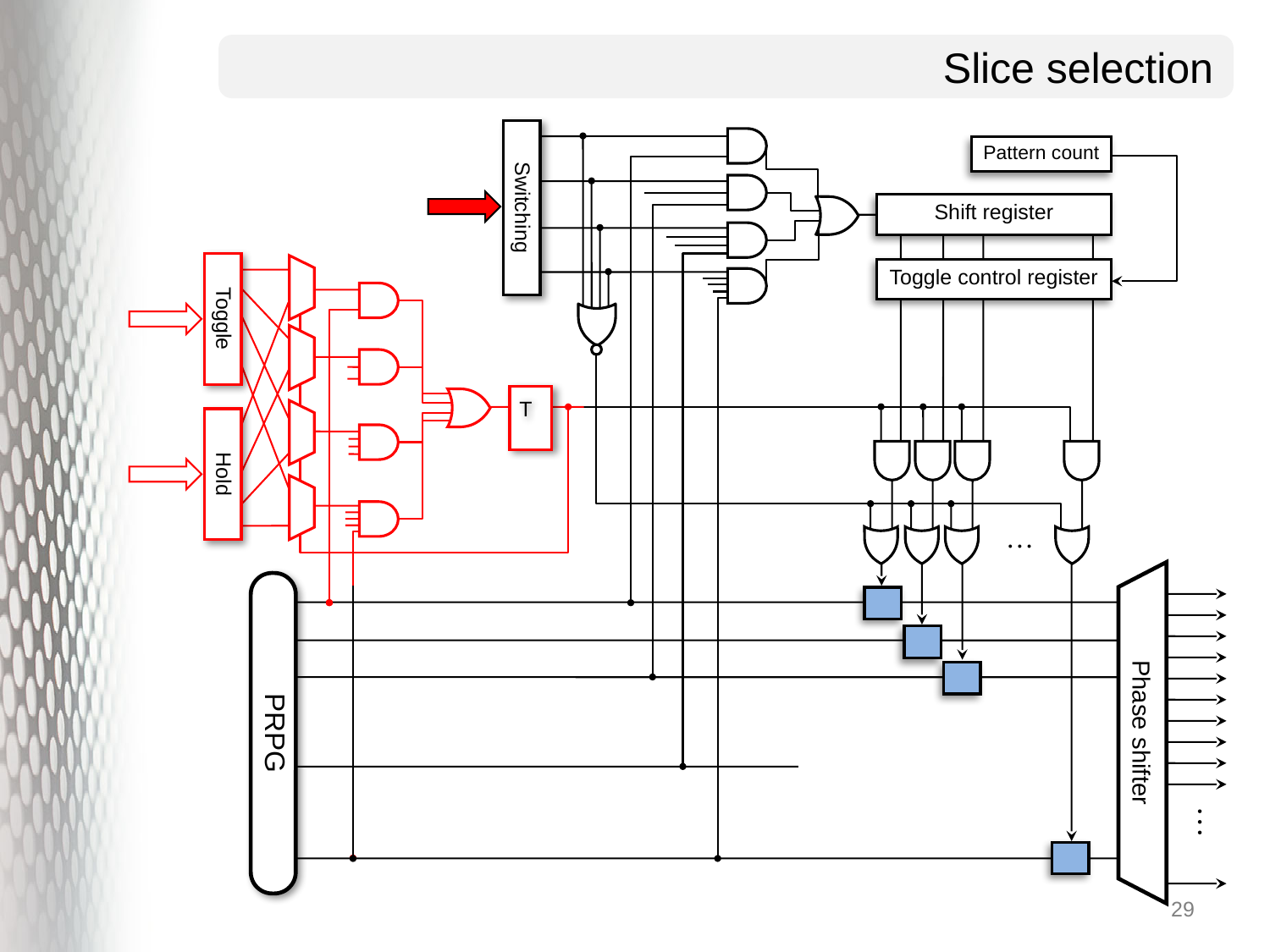

# Slice selection

Pattern count

Switching

Shift register

Toggle control register

Toggle

T

Hold

…

Phase shifter
PRPG

…